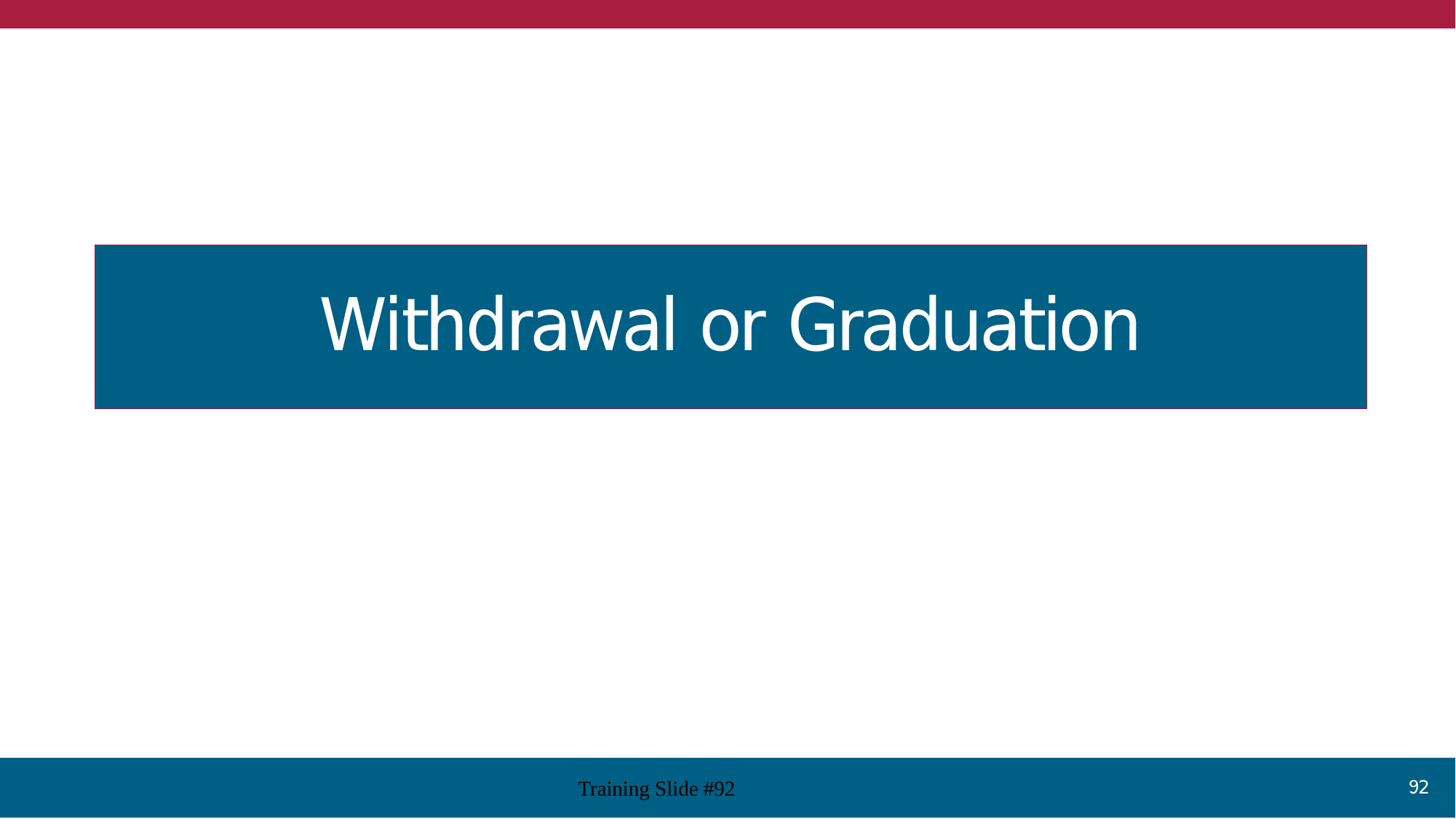

# Withdrawal or Graduation
92
Training Slide #92